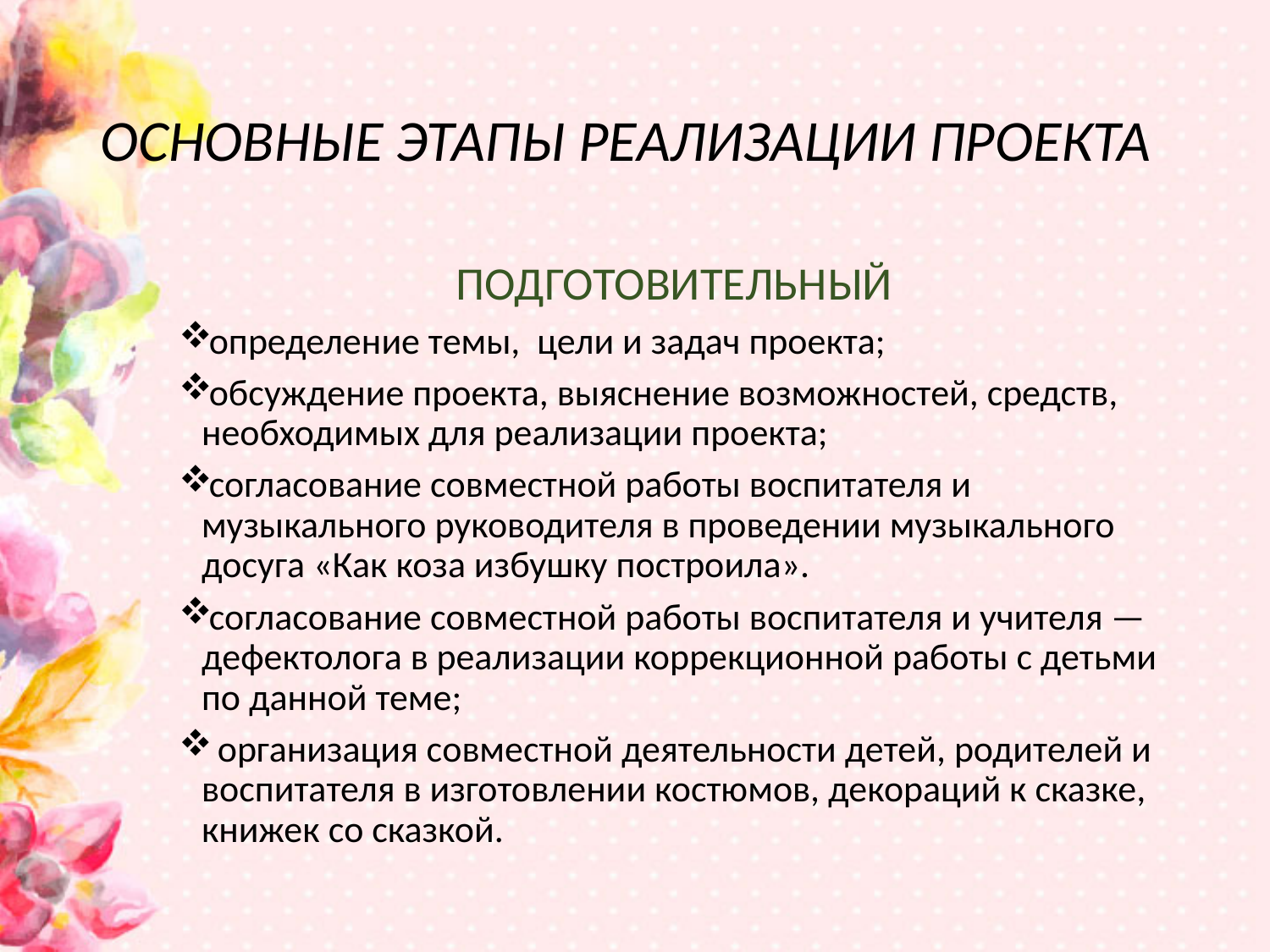

# ОСНОВНЫЕ ЭТАПЫ РЕАЛИЗАЦИИ ПРОЕКТА
ПОДГОТОВИТЕЛЬНЫЙ
определение темы,  цели и задач проекта;
обсуждение проекта, выяснение возможностей, средств, необходимых для реализации проекта;
согласование совместной работы воспитателя и музыкального руководителя в проведении музыкального досуга «Как коза избушку построила».
согласование совместной работы воспитателя и учителя — дефектолога в реализации коррекционной работы с детьми по данной теме;
 организация совместной деятельности детей, родителей и воспитателя в изготовлении костюмов, декораций к сказке, книжек со сказкой.